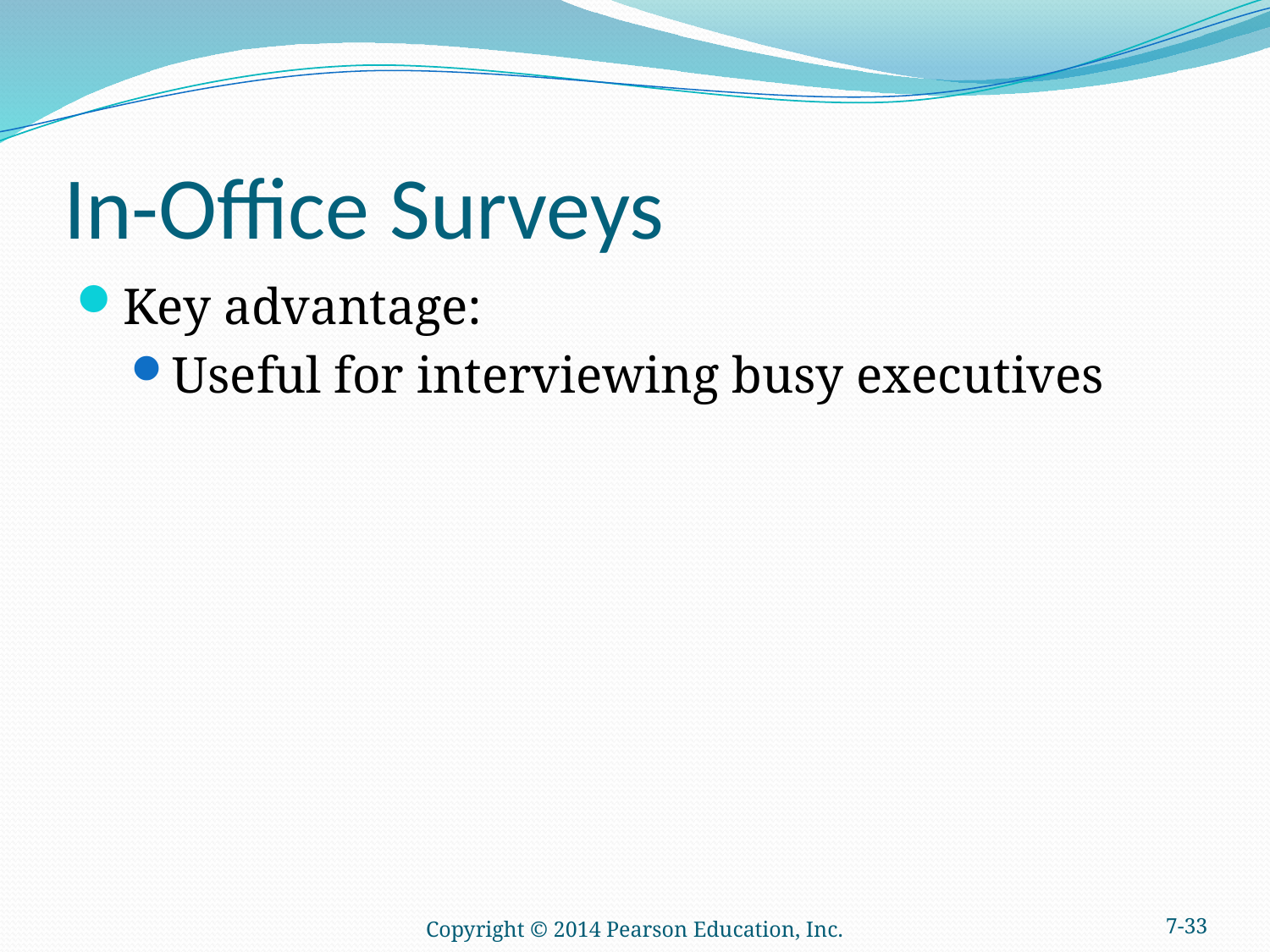

# In-Office Surveys
Key advantage:
Useful for interviewing busy executives